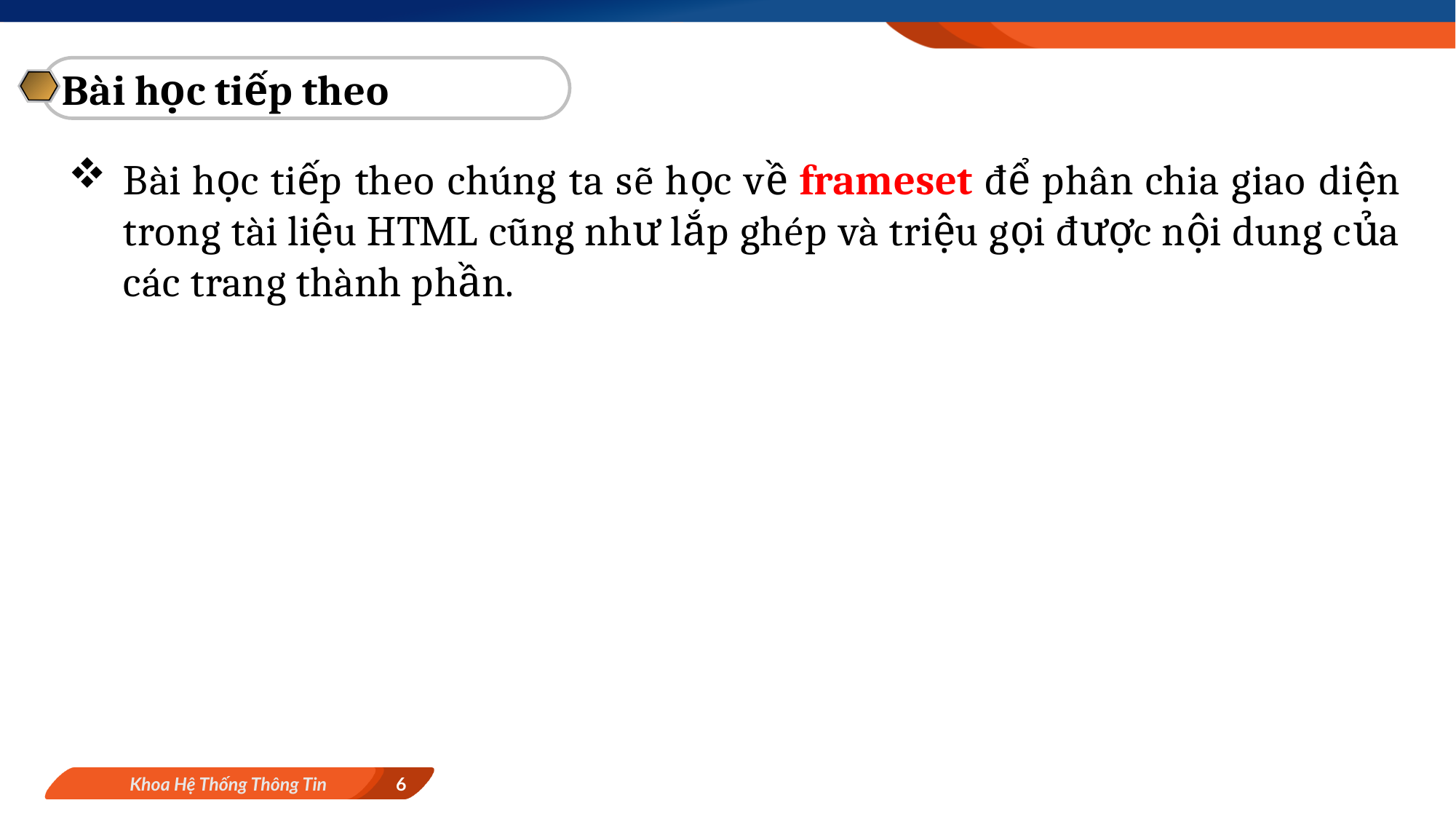

Bài học tiếp theo

Bài học tiếp theo chúng ta sẽ học về frameset để phân chia giao diện trong tài liệu HTML cũng như lắp ghép và triệu gọi được nội dung của các trang thành phần.
6
Khoa Hệ Thống Thông Tin